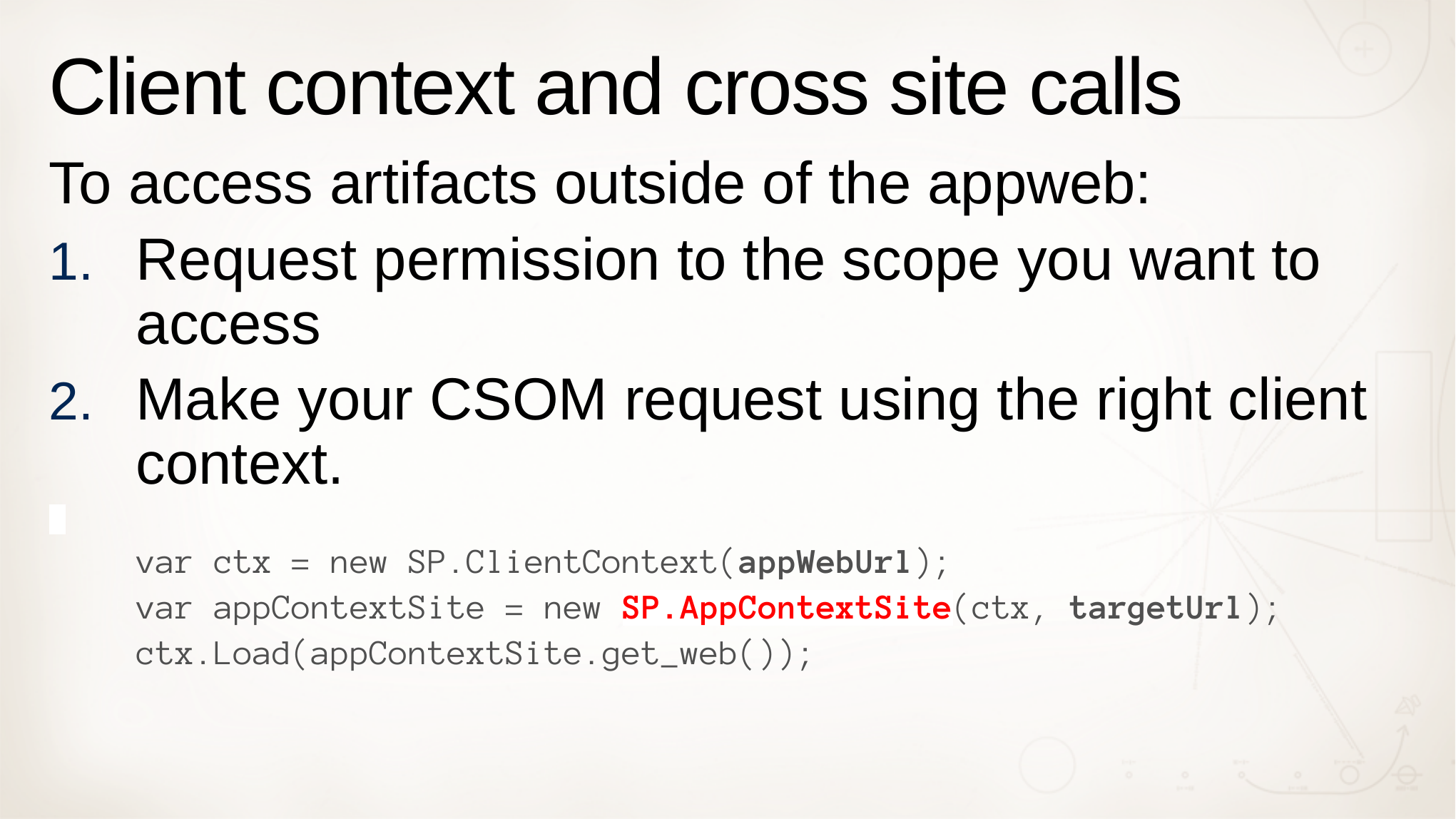

# Client context and cross site calls
To access artifacts outside of the appweb:
Request permission to the scope you want to access
Make your CSOM request using the right client context.

var ctx = new SP.ClientContext(appWebUrl);
var appContextSite = new SP.AppContextSite(ctx, targetUrl);
ctx.Load(appContextSite.get_web());